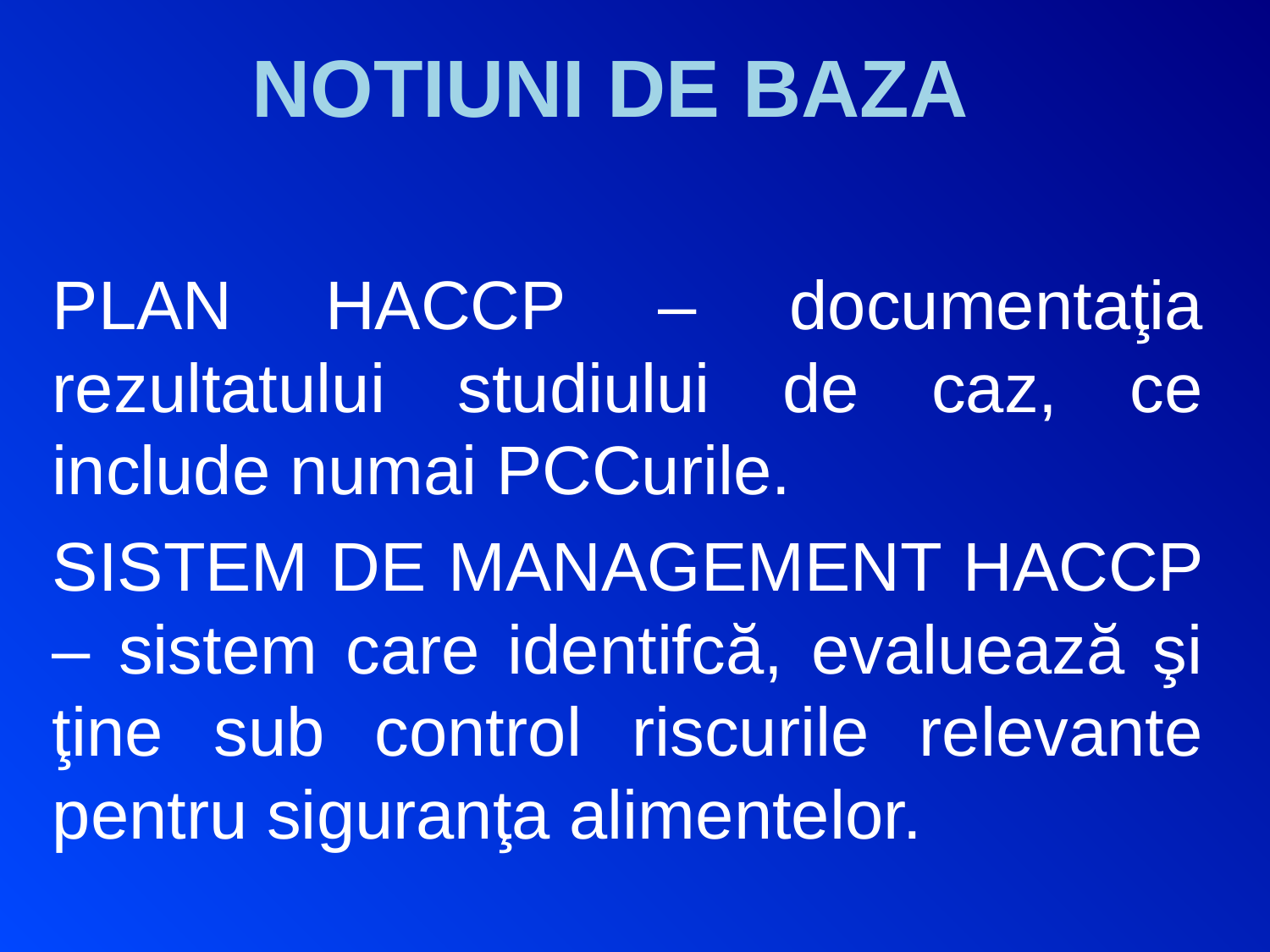

# Notiuni de baza
PLAN HACCP – documentaţia rezultatului studiului de caz, ce include numai PCCurile.
SISTEM DE MANAGEMENT HACCP – sistem care identifcă, evaluează şi ţine sub control riscurile relevante pentru siguranţa alimentelor.